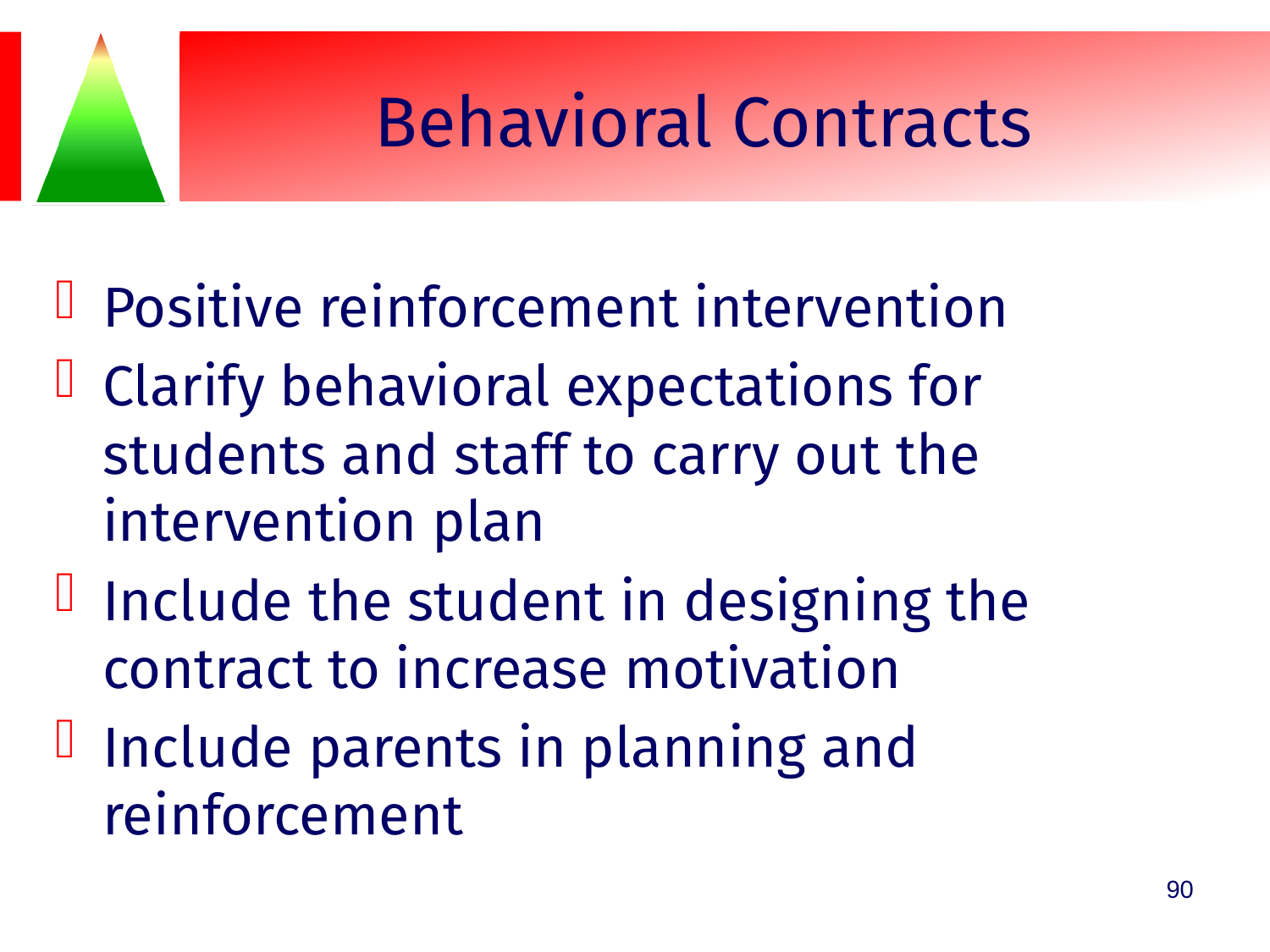

# Behavioral Contracts
Positive reinforcement intervention
Clarify behavioral expectations for students and staff to carry out the intervention plan
Include the student in designing the contract to increase motivation
Include parents in planning and reinforcement

90